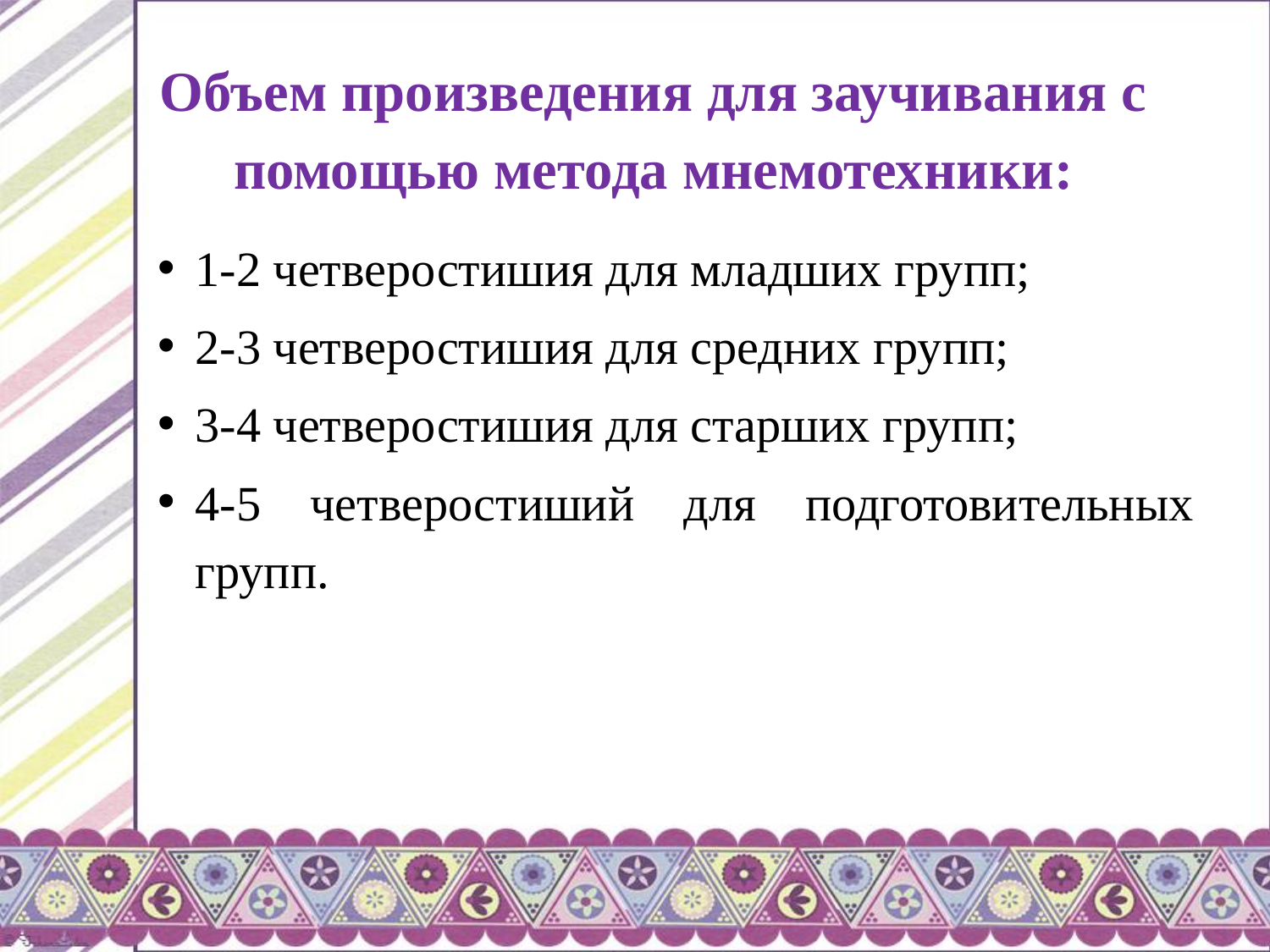

# Объем произведения для заучивания с помощью метода мнемотехники:
1-2 четверостишия для младших групп;
2-3 четверостишия для средних групп;
3-4 четверостишия для старших групп;
4-5 четверостиший для подготовительных групп.